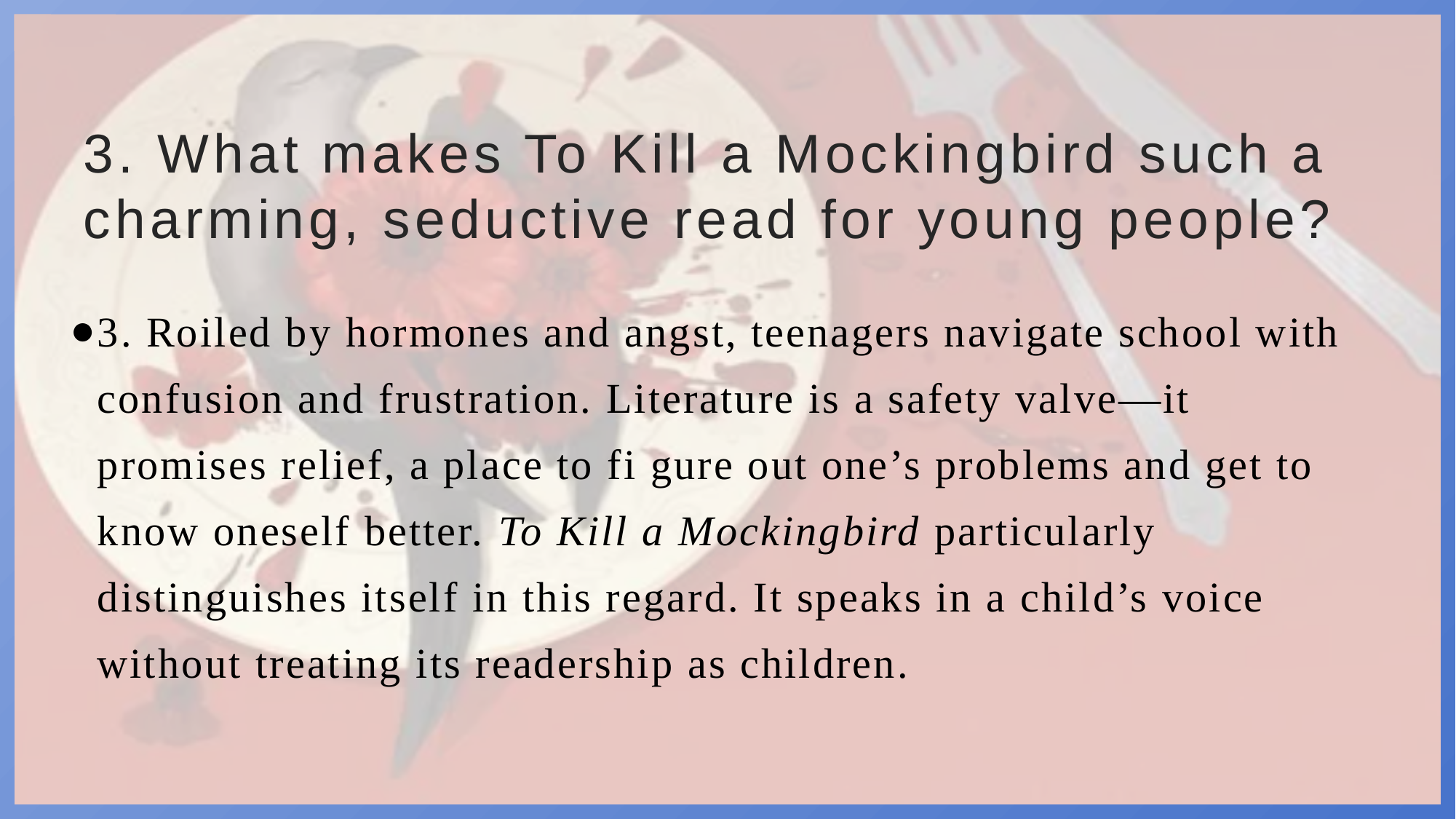

# 3. What makes To Kill a Mockingbird such a charming, seductive read for young people?
3. Roiled by hormones and angst, teenagers navigate school with confusion and frustration. Literature is a safety valve—it promises relief, a place to fi gure out one’s problems and get to know oneself better. To Kill a Mockingbird particularly distinguishes itself in this regard. It speaks in a child’s voice without treating its readership as children.